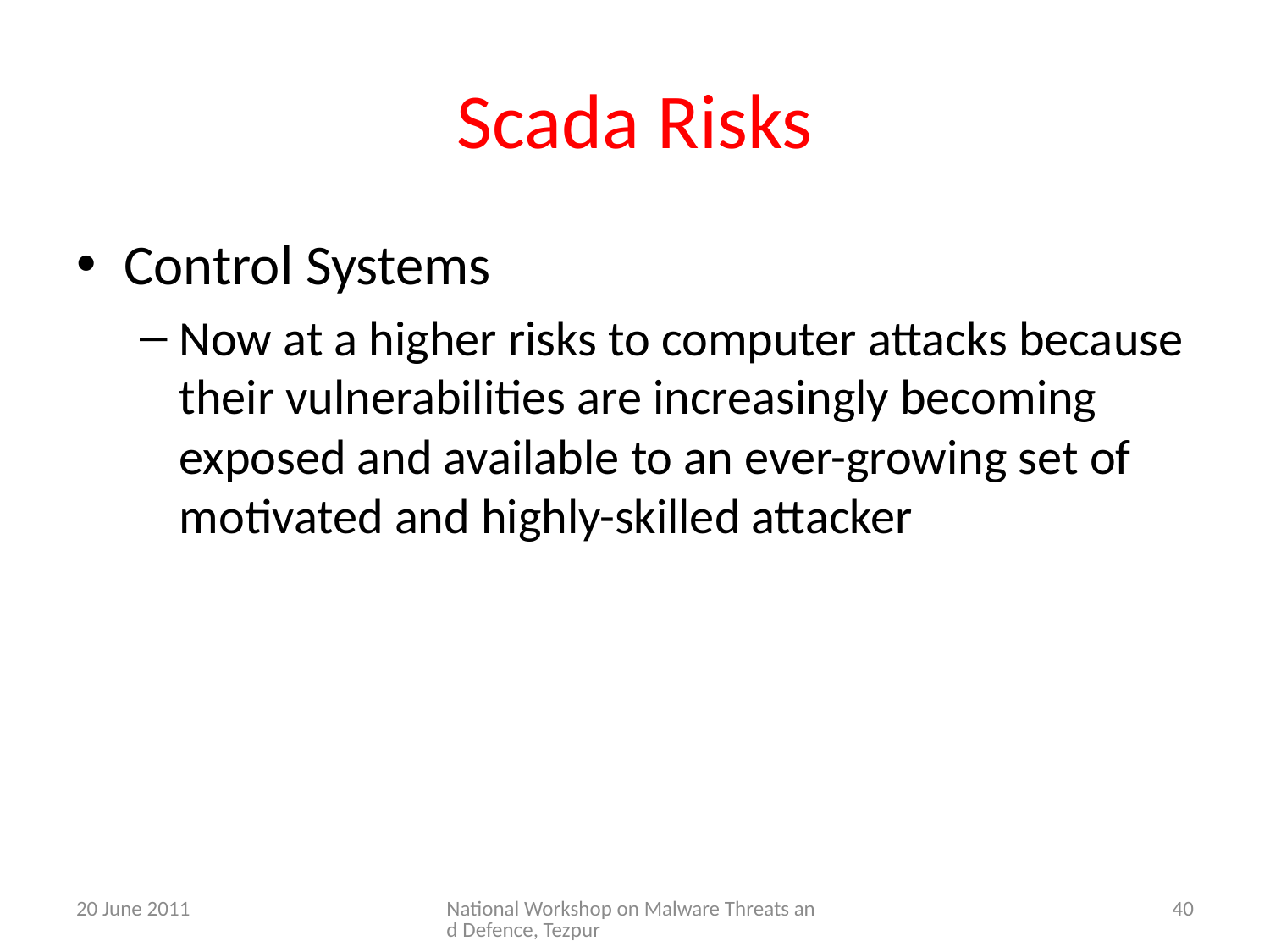

# Scada Risks
Control Systems
Now at a higher risks to computer attacks because their vulnerabilities are increasingly becoming exposed and available to an ever-growing set of motivated and highly-skilled attacker
20 June 2011
National Workshop on Malware Threats and Defence, Tezpur
40